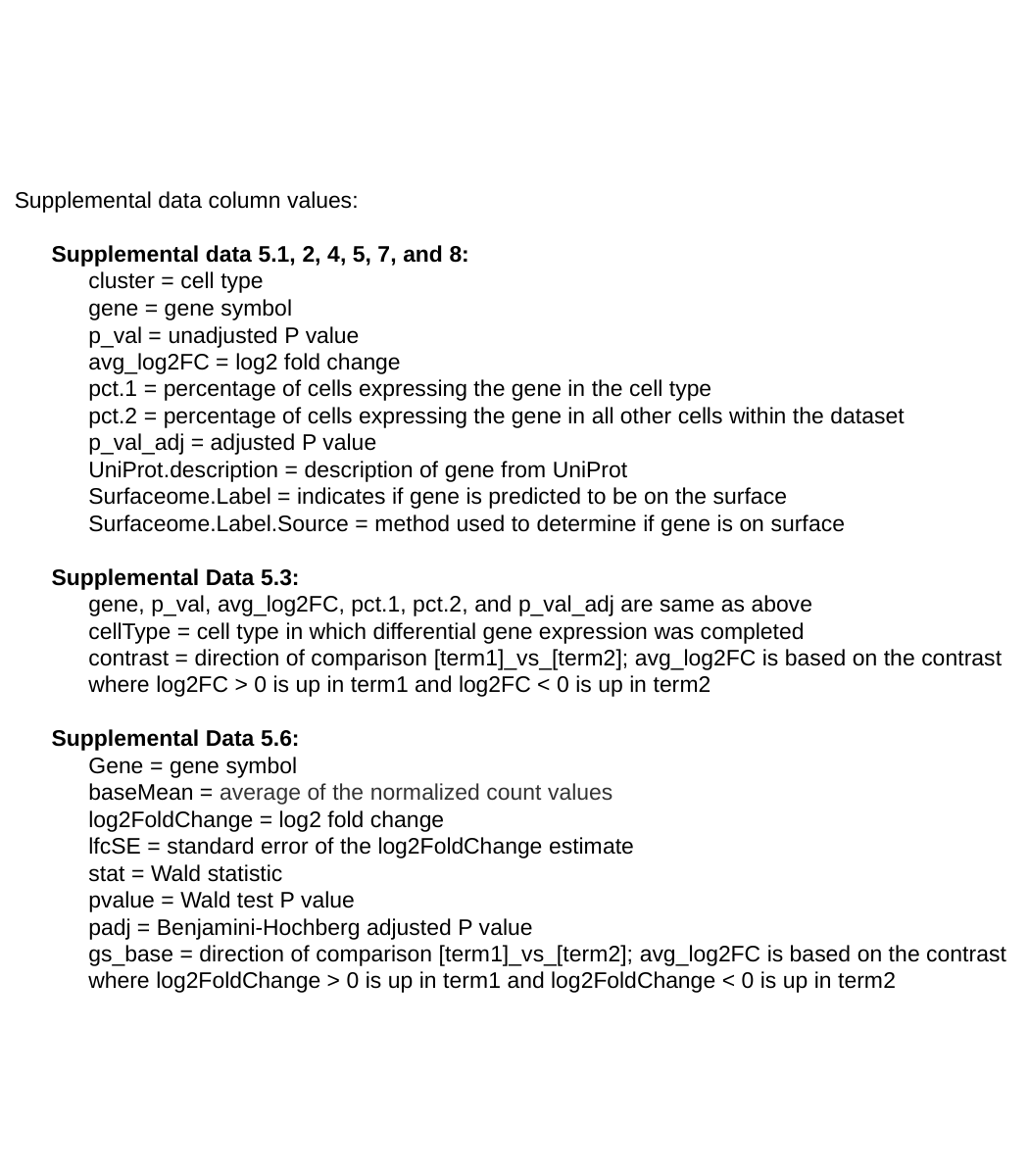

Supplemental data column values:

Supplemental data 5.1, 2, 4, 5, 7, and 8:
cluster = cell type
gene = gene symbol
p_val = unadjusted P value
avg_log2FC = log2 fold change
pct.1 = percentage of cells expressing the gene in the cell type
pct.2 = percentage of cells expressing the gene in all other cells within the dataset
p_val_adj = adjusted P value
UniProt.description = description of gene from UniProt
Surfaceome.Label = indicates if gene is predicted to be on the surface
Surfaceome.Label.Source = method used to determine if gene is on surface

Supplemental Data 5.3:
gene, p_val, avg_log2FC, pct.1, pct.2, and p_val_adj are same as above
cellType = cell type in which differential gene expression was completed
contrast = direction of comparison [term1]_vs_[term2]; avg_log2FC is based on the contrast where log2FC > 0 is up in term1 and log2FC < 0 is up in term2

Supplemental Data 5.6:
Gene = gene symbol
baseMean = average of the normalized count values
log2FoldChange = log2 fold change
lfcSE = standard error of the log2FoldChange estimate
stat = Wald statistic
pvalue = Wald test P value
padj = Benjamini-Hochberg adjusted P value
gs_base = direction of comparison [term1]_vs_[term2]; avg_log2FC is based on the contrast where log2FoldChange > 0 is up in term1 and log2FoldChange < 0 is up in term2